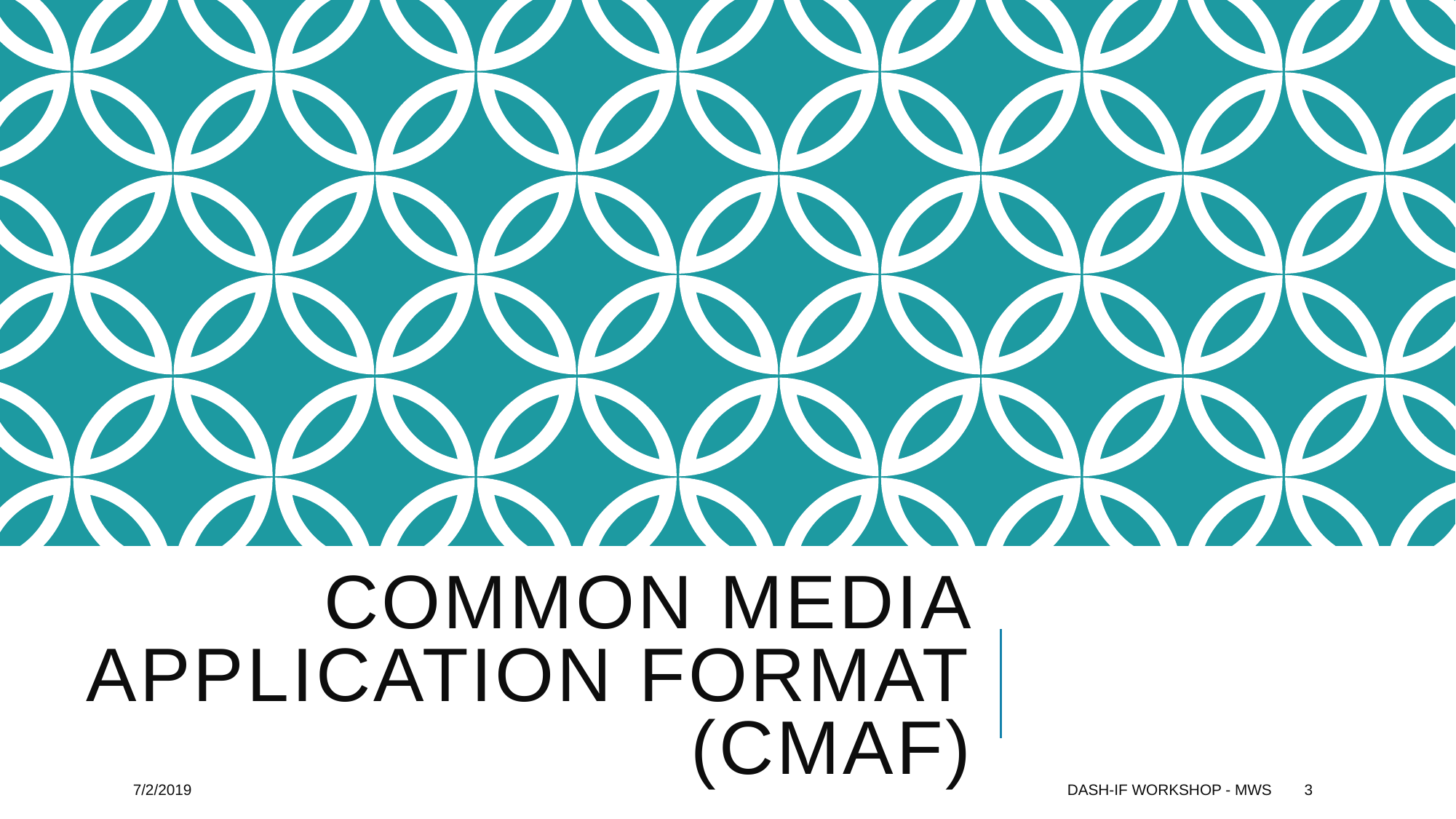

# Common Media Application Format (CMAF)

7/2/2019
DASH-IF Workshop - MWS
3